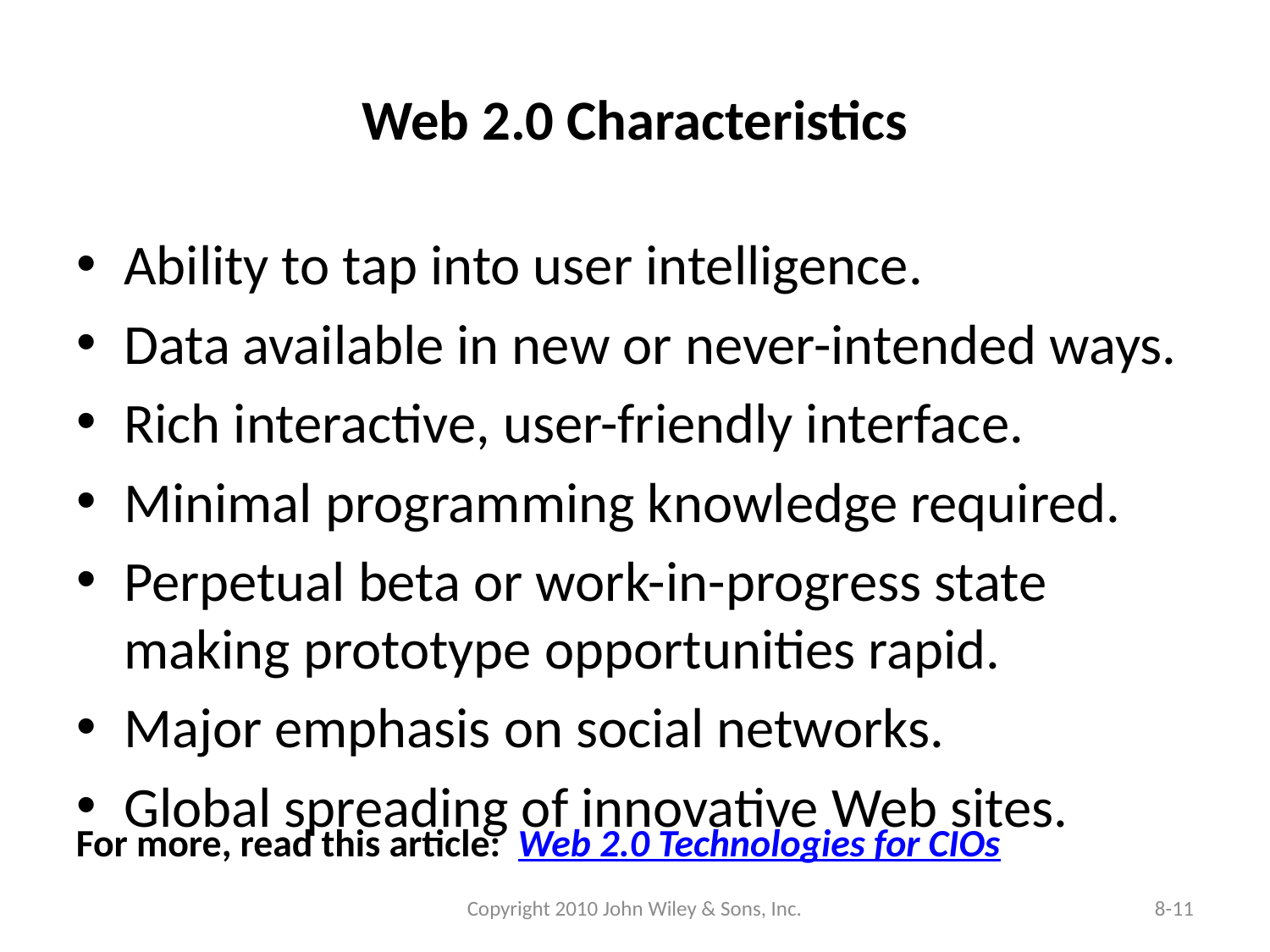

# Web 2.0 Characteristics
Ability to tap into user intelligence.
Data available in new or never-intended ways.
Rich interactive, user-friendly interface.
Minimal programming knowledge required.
Perpetual beta or work-in-progress state making prototype opportunities rapid.
Major emphasis on social networks.
Global spreading of innovative Web sites.
For more, read this article:  Web 2.0 Technologies for CIOs

Copyright 2010 John Wiley & Sons, Inc.
8-11